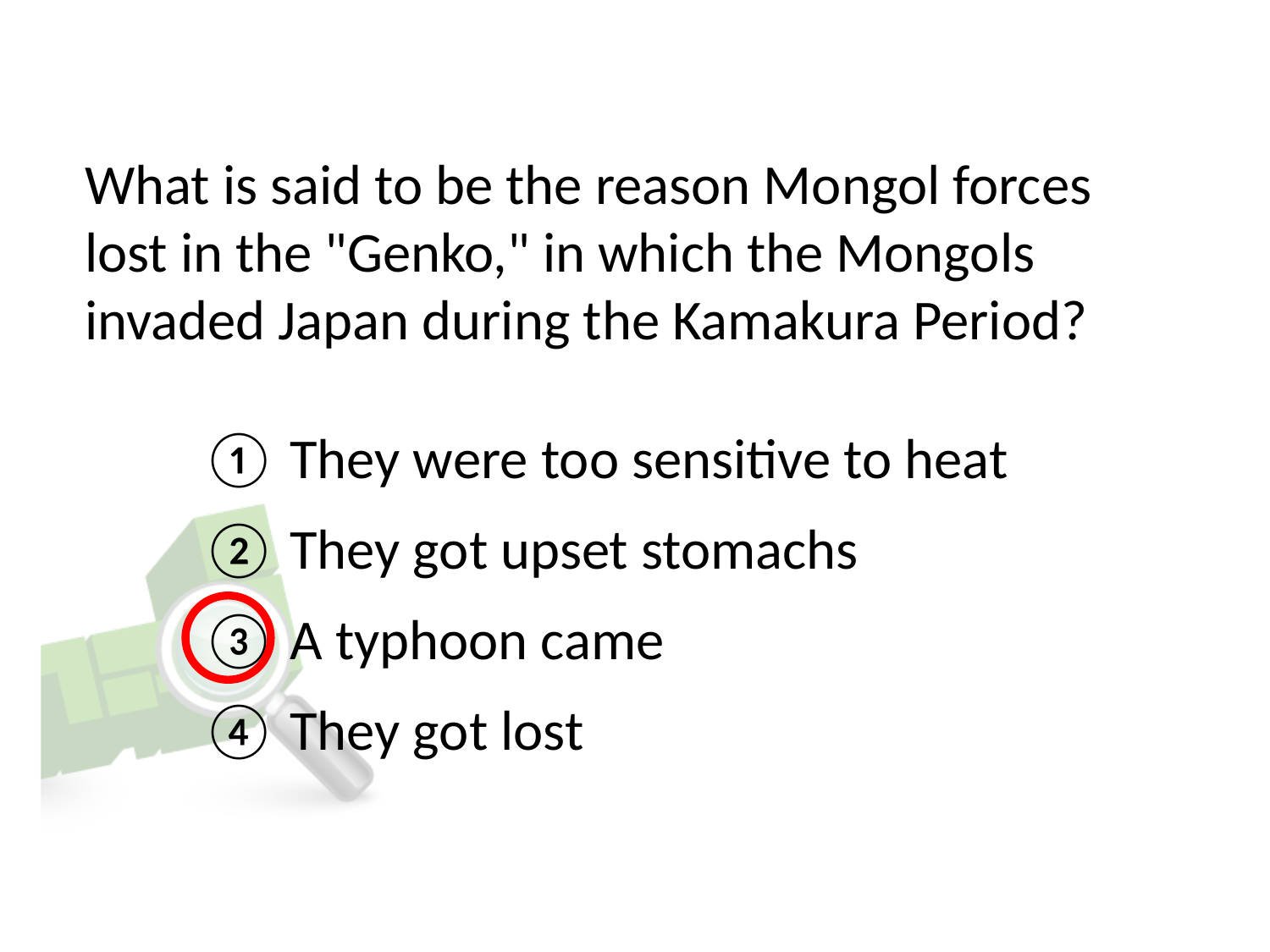

# What is said to be the reason Mongol forces lost in the "Genko," in which the Mongols invaded Japan during the Kamakura Period?
① They were too sensitive to heat
② They got upset stomachs
③ A typhoon came
④ They got lost